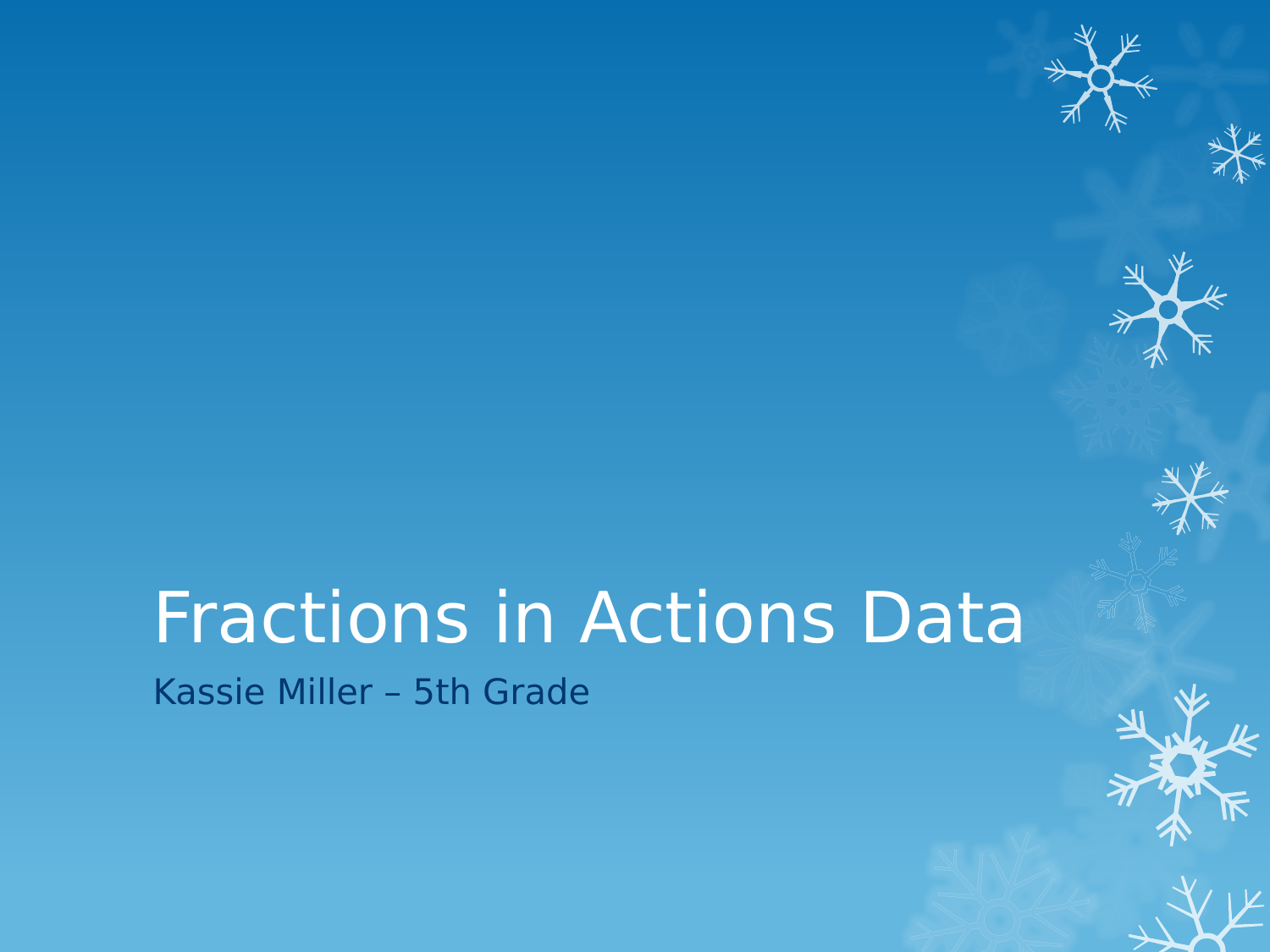

# Fractions in Actions Data
Kassie Miller – 5th Grade